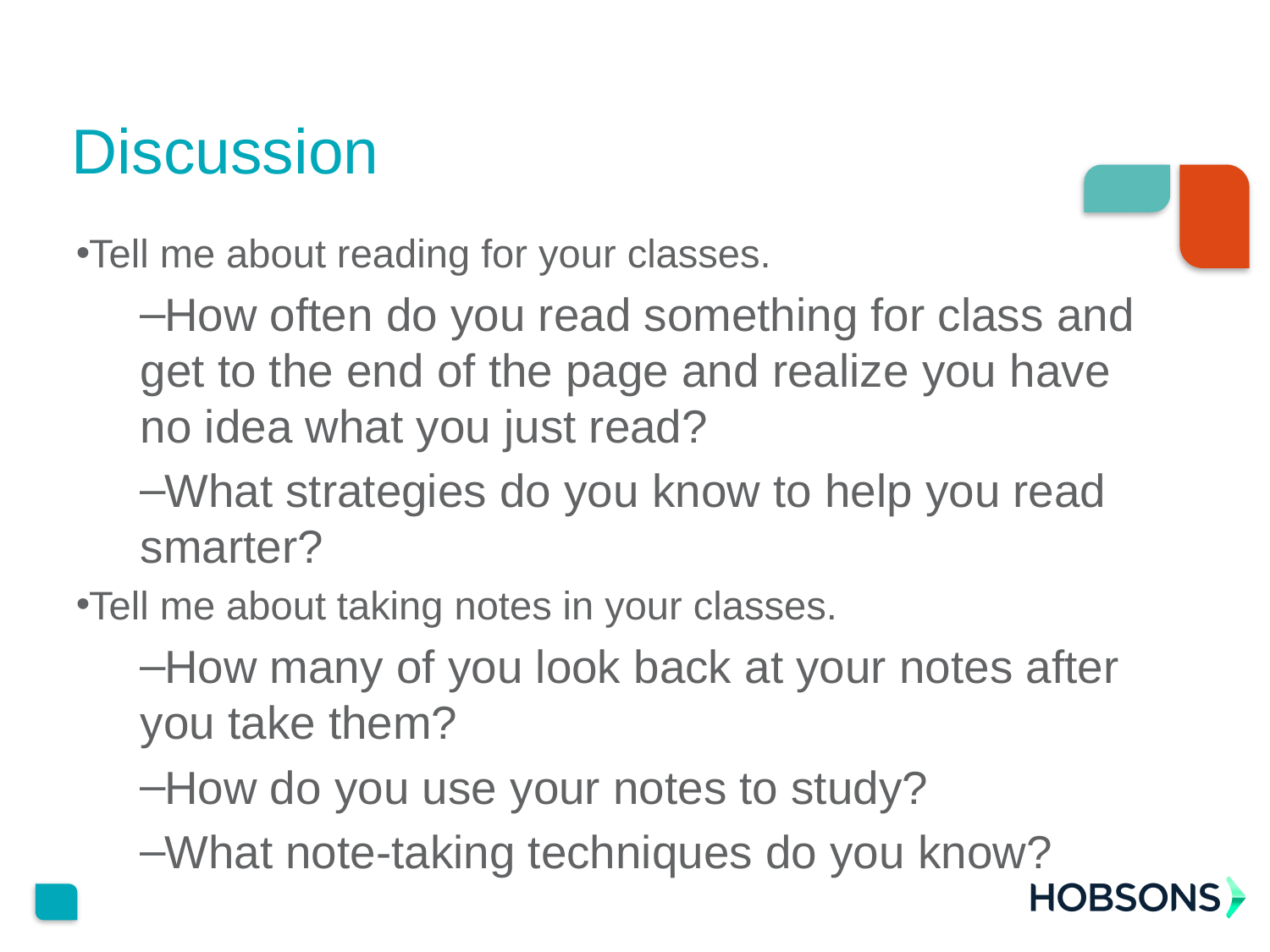

# Discussion
Tell me about reading for your classes.
How often do you read something for class and get to the end of the page and realize you have no idea what you just read?
What strategies do you know to help you read smarter?
Tell me about taking notes in your classes.
How many of you look back at your notes after you take them?
How do you use your notes to study?
What note-taking techniques do you know?